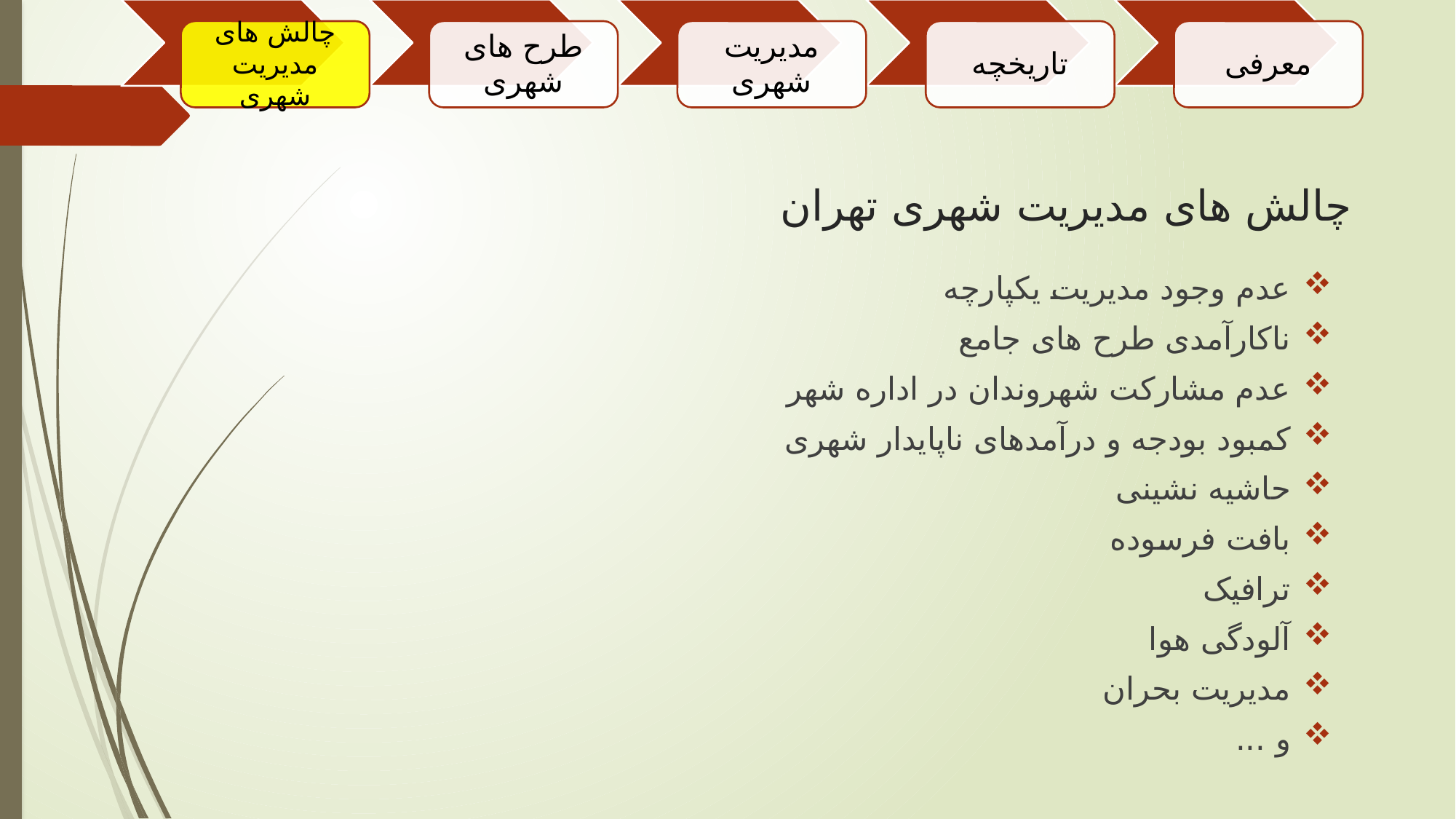

معرفی
تاریخچه
چالش های مدیریت شهری
مدیریت شهری
طرح های شهری
# چالش های مدیریت شهری تهران
عدم وجود مدیریت یکپارچه
ناکارآمدی طرح های جامع
عدم مشارکت شهروندان در اداره شهر
کمبود بودجه و درآمدهای ناپایدار شهری
حاشیه نشینی
بافت فرسوده
ترافیک
آلودگی هوا
مدیریت بحران
و ...